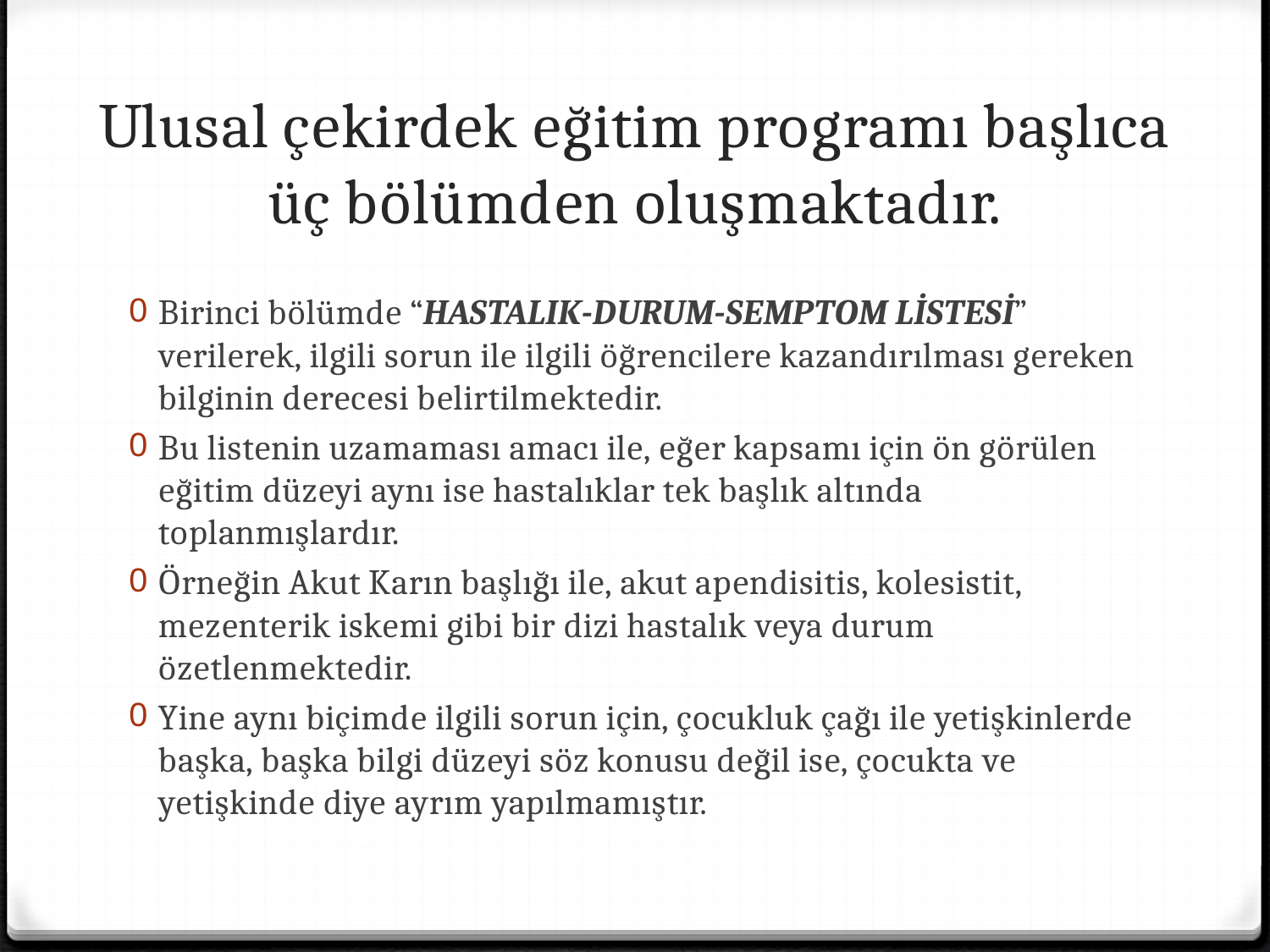

# Ulusal çekirdek eğitim programı başlıca üç bölümden oluşmaktadır.
Birinci bölümde “HASTALIK-DURUM-SEMPTOM LİSTESİ” verilerek, ilgili sorun ile ilgili öğrencilere kazandırılması gereken bilginin derecesi belirtilmektedir.
Bu listenin uzamaması amacı ile, eğer kapsamı için ön görülen eğitim düzeyi aynı ise hastalıklar tek başlık altında toplanmışlardır.
Örneğin Akut Karın başlığı ile, akut apendisitis, kolesistit, mezenterik iskemi gibi bir dizi hastalık veya durum özetlenmektedir.
Yine aynı biçimde ilgili sorun için, çocukluk çağı ile yetişkinlerde başka, başka bilgi düzeyi söz konusu değil ise, çocukta ve yetişkinde diye ayrım yapılmamıştır.